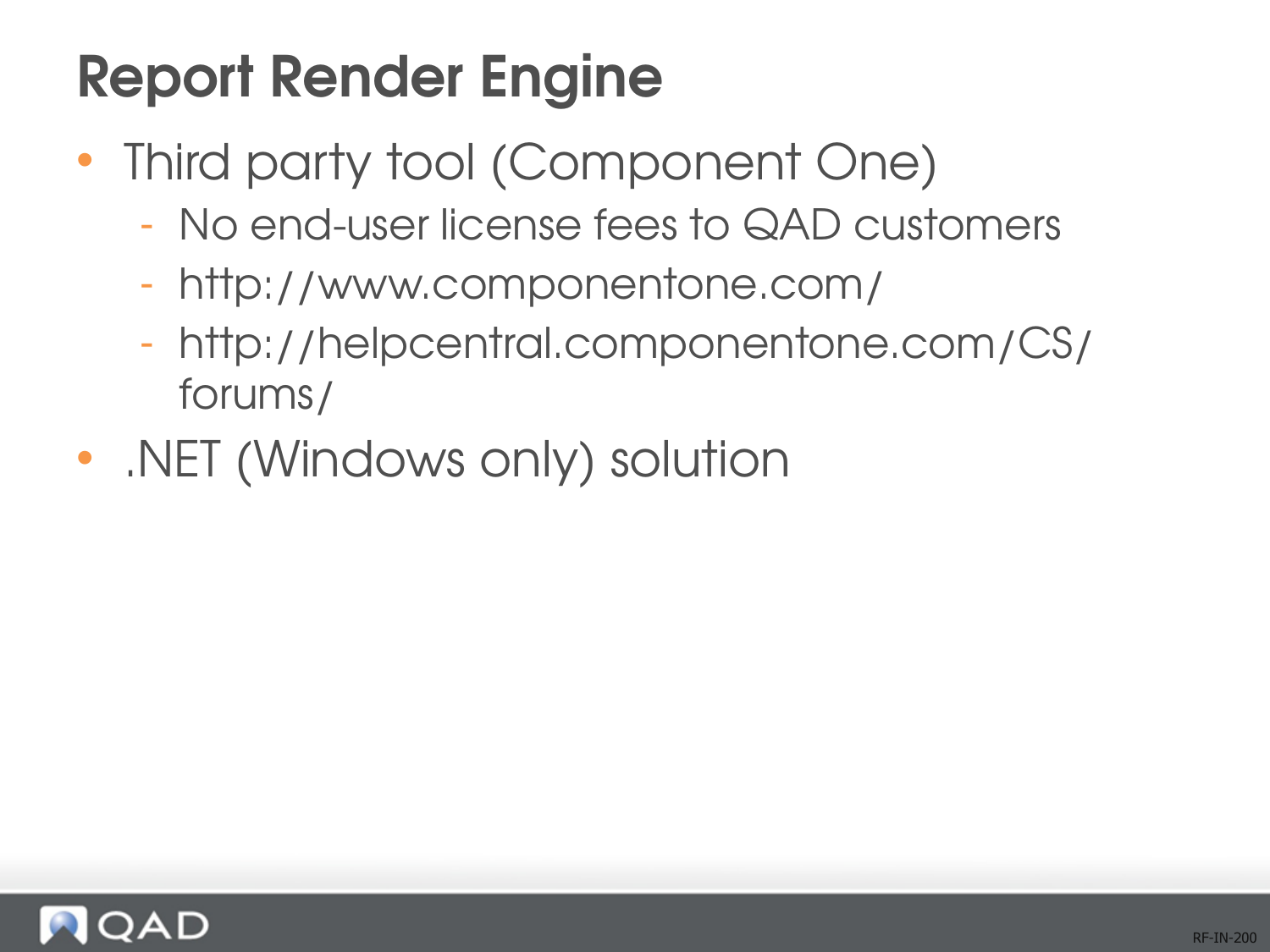

# Report Render Engine
Third party tool (Component One)
No end-user license fees to QAD customers
http://www.componentone.com/
http://helpcentral.componentone.com/CS/forums/
.NET (Windows only) solution
RF-IN-200